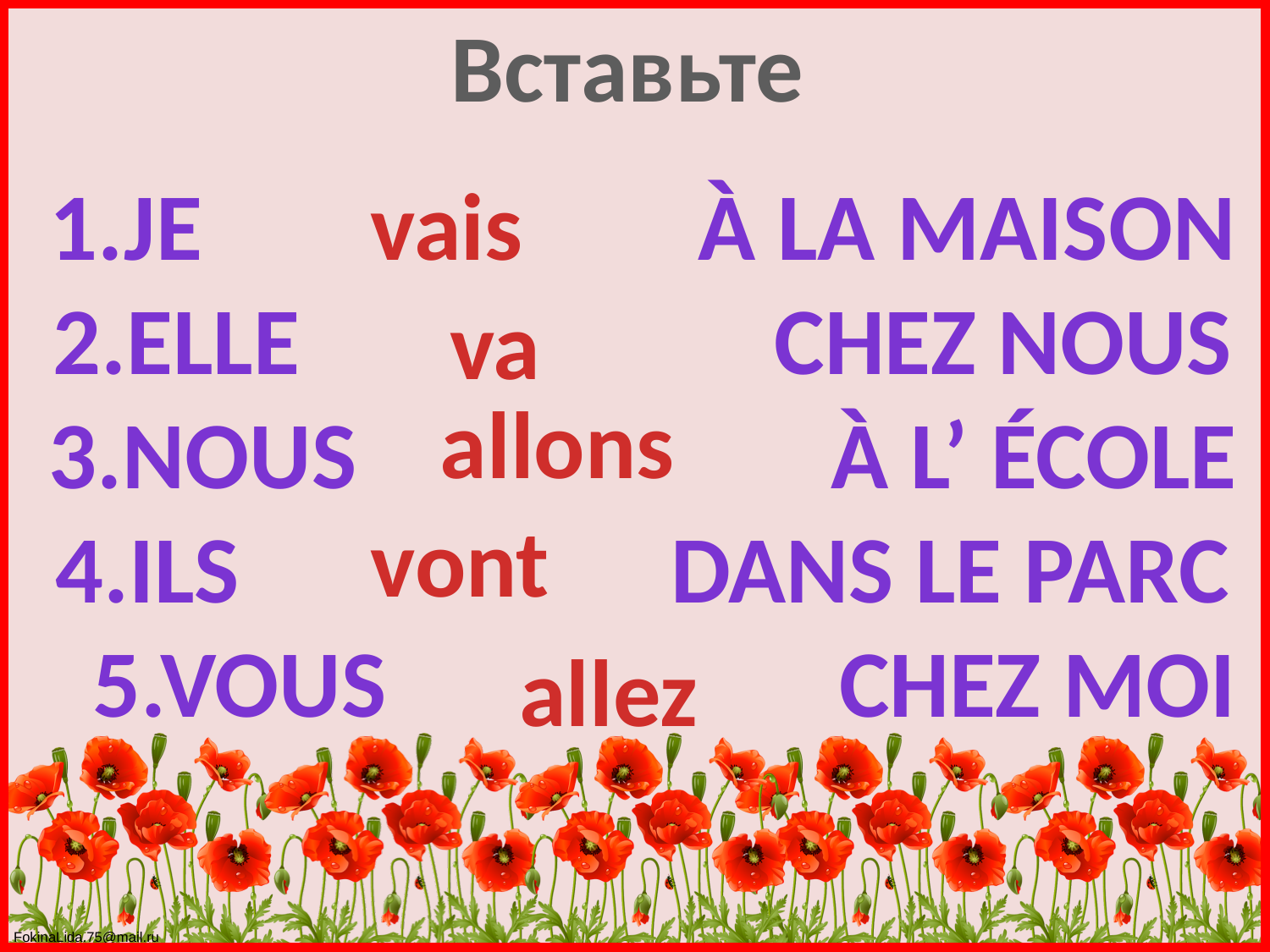

Вставьте
1.Je                       à la maison
2.Elle                      chez nous
3.Nous                      à l’ école
4.Ils                    dans le parc
  5.Vous                     chez moi
vais
va
allons
vont
allez